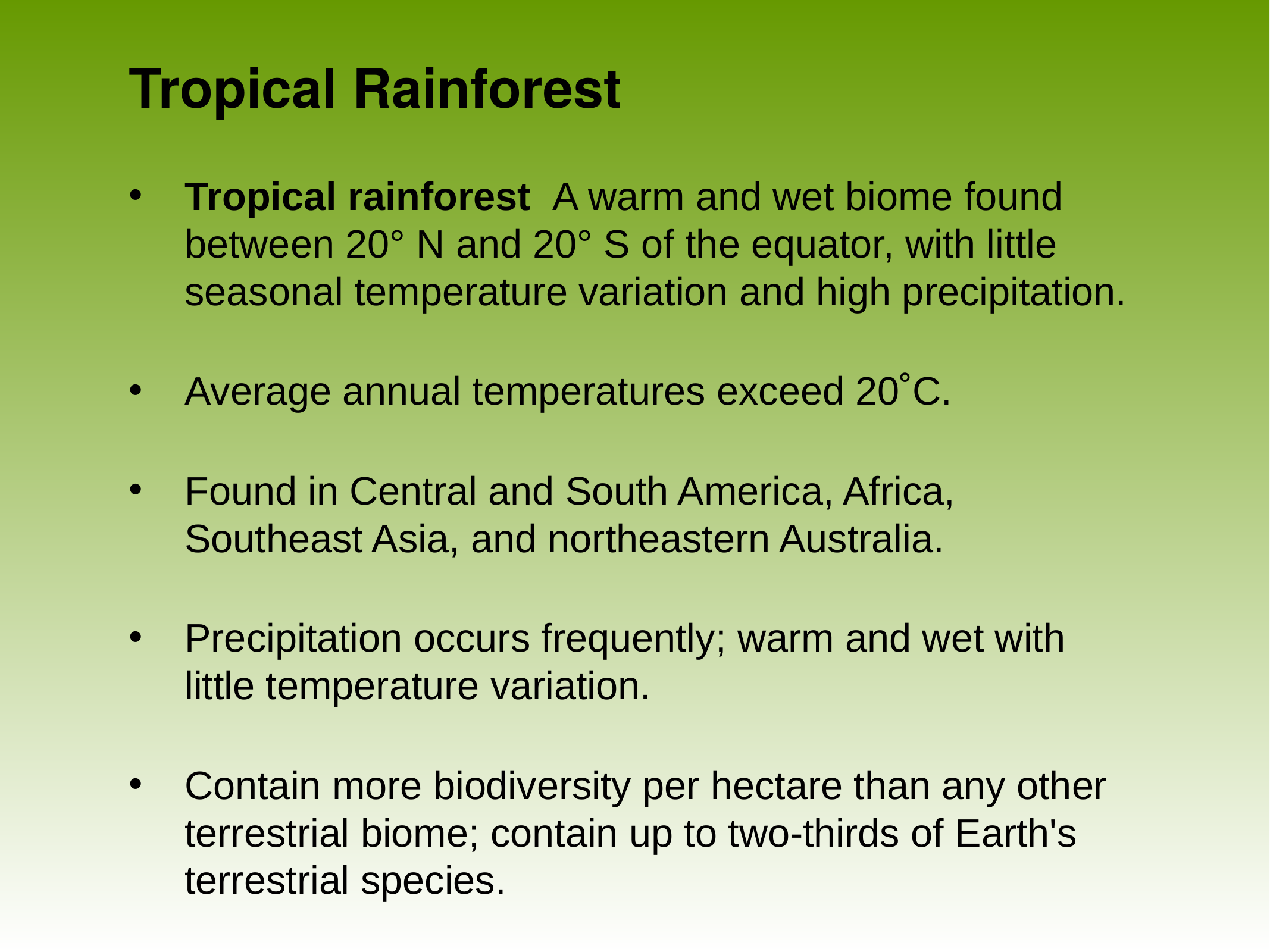

# Tropical Rainforest
Tropical rainforest  A warm and wet biome found between 20° N and 20° S of the equator, with little seasonal temperature variation and high precipitation.
Average annual temperatures exceed 20˚C.
Found in Central and South America, Africa, Southeast Asia, and northeastern Australia.
Precipitation occurs frequently; warm and wet with little temperature variation.
Contain more biodiversity per hectare than any other terrestrial biome; contain up to two-thirds of Earth's terrestrial species.